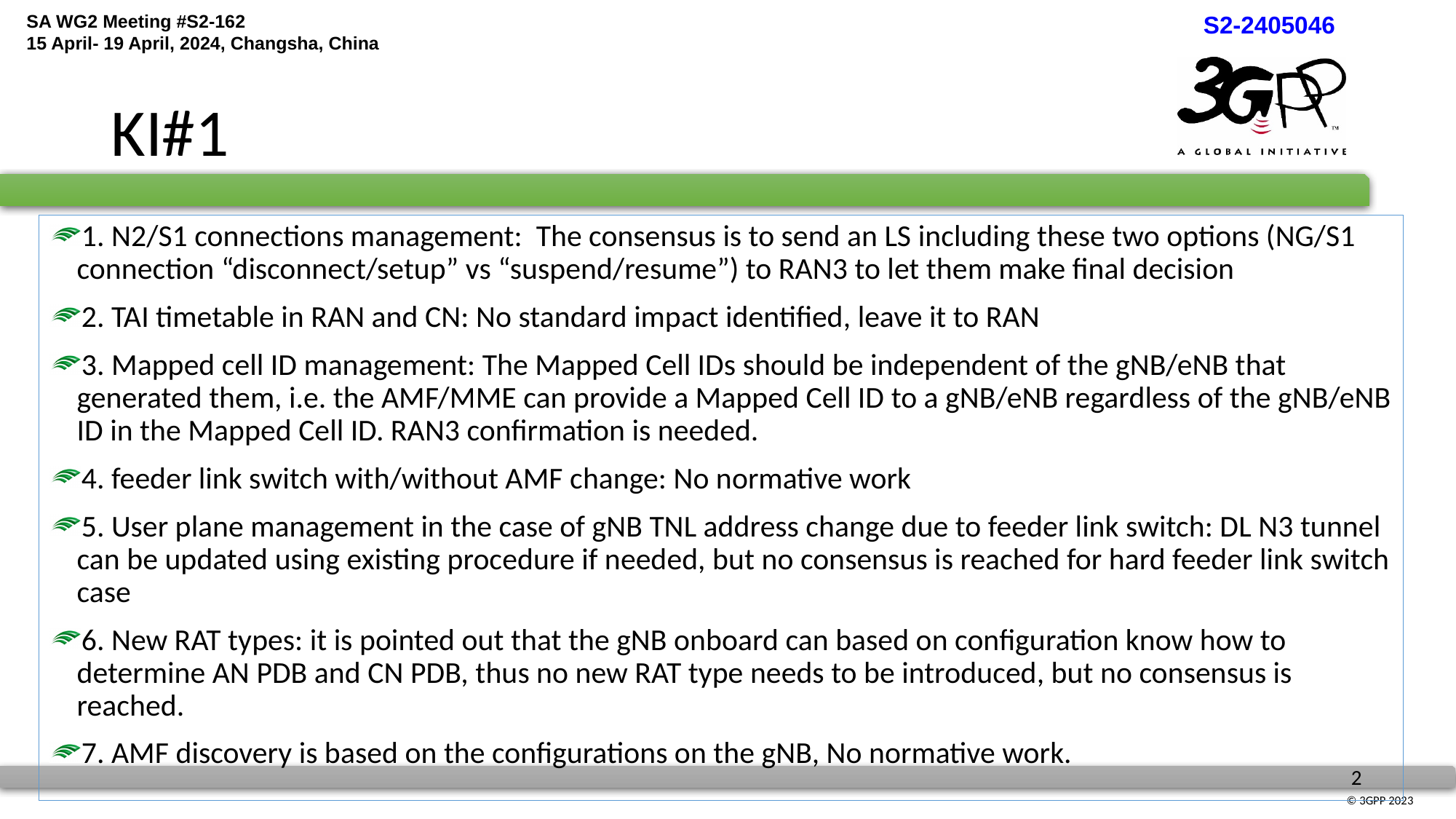

# KI#1
1. N2/S1 connections management:  The consensus is to send an LS including these two options (NG/S1 connection “disconnect/setup” vs “suspend/resume”) to RAN3 to let them make final decision
2. TAI timetable in RAN and CN: No standard impact identified, leave it to RAN
3. Mapped cell ID management: The Mapped Cell IDs should be independent of the gNB/eNB that generated them, i.e. the AMF/MME can provide a Mapped Cell ID to a gNB/eNB regardless of the gNB/eNB ID in the Mapped Cell ID. RAN3 confirmation is needed.
4. feeder link switch with/without AMF change: No normative work
5. User plane management in the case of gNB TNL address change due to feeder link switch: DL N3 tunnel can be updated using existing procedure if needed, but no consensus is reached for hard feeder link switch case
6. New RAT types: it is pointed out that the gNB onboard can based on configuration know how to determine AN PDB and CN PDB, thus no new RAT type needs to be introduced, but no consensus is reached.
7. AMF discovery is based on the configurations on the gNB, No normative work.